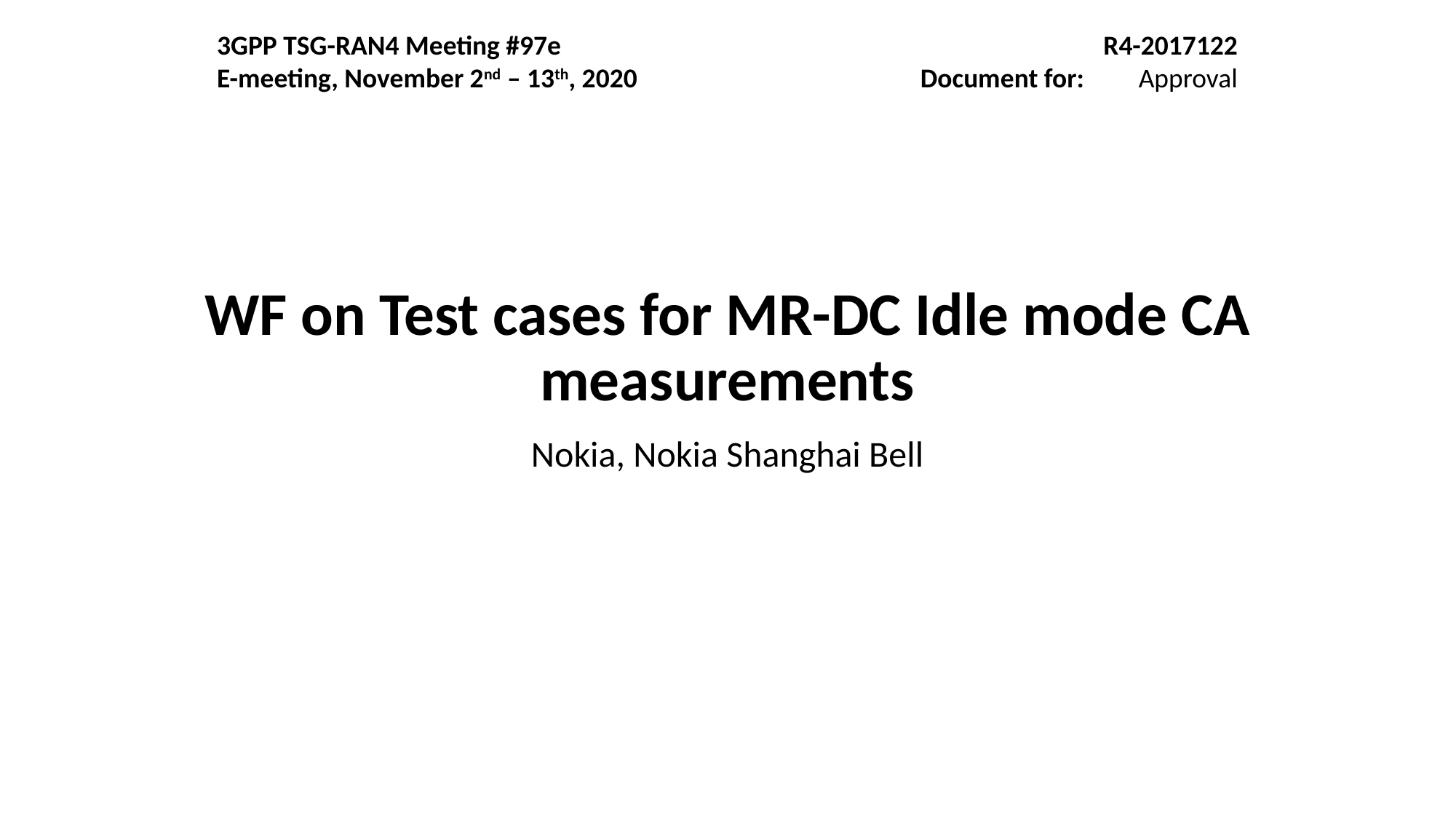

3GPP TSG-RAN4 Meeting #97e
E-meeting, November 2nd – 13th, 2020
R4-2017122
Document for:	Approval
# WF on Test cases for MR-DC Idle mode CA measurements
Nokia, Nokia Shanghai Bell